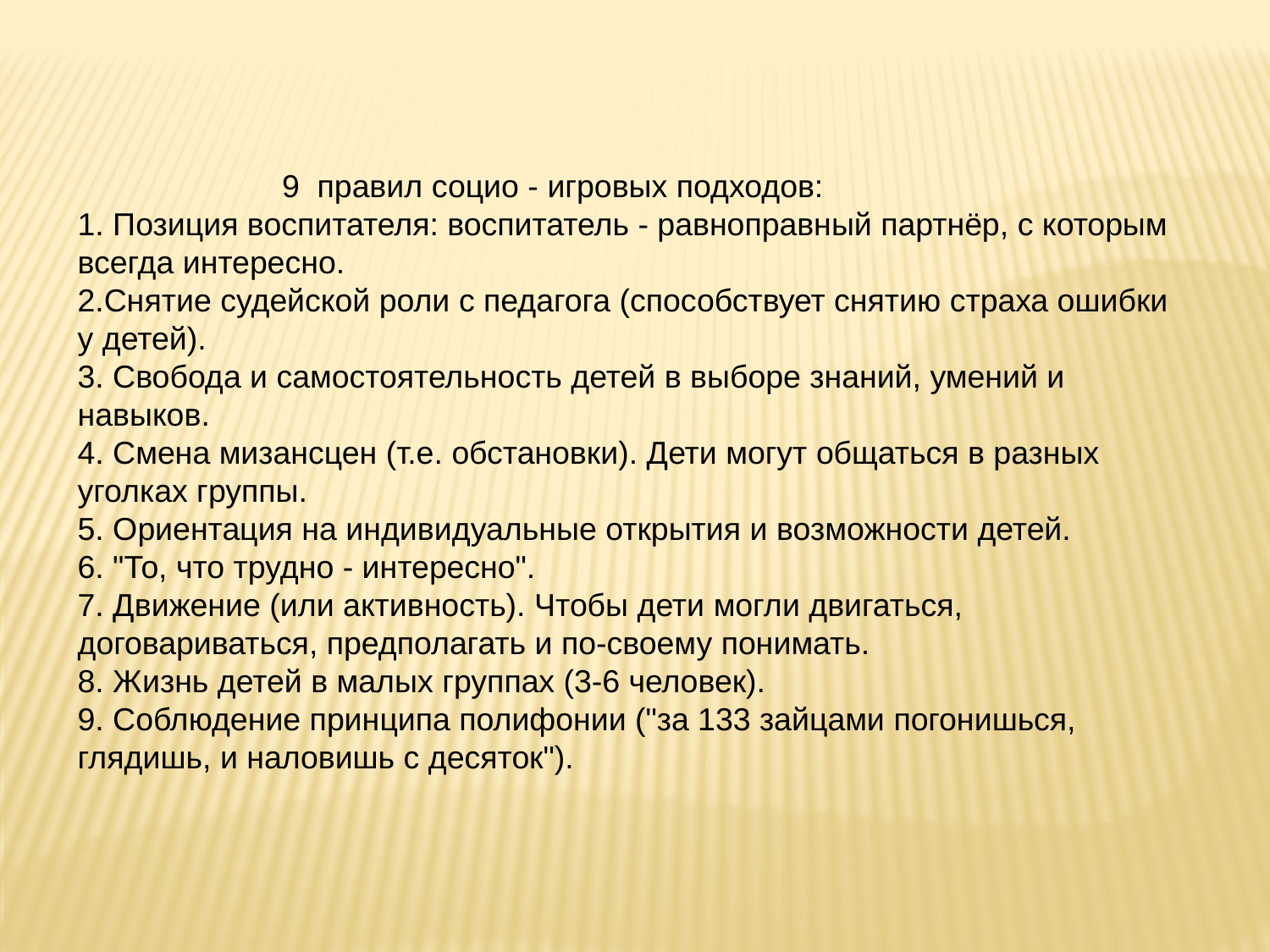

9  правил социо - игровых подходов:
1. Позиция воспитателя: воспитатель - равноправный партнёр, с которым
всегда интересно.
2.Снятие судейской роли с педагога (способствует снятию страха ошибки у детей).
3. Свобода и самостоятельность детей в выборе знаний, умений и навыков.
4. Смена мизансцен (т.е. обстановки). Дети могут общаться в разных уголках группы.
5. Ориентация на индивидуальные открытия и возможности детей.
6. "То, что трудно - интересно".
7. Движение (или активность). Чтобы дети могли двигаться, договариваться, предполагать и по-своему понимать.
8. Жизнь детей в малых группах (3-6 человек).
9. Соблюдение принципа полифонии ("за 133 зайцами погонишься, глядишь, и наловишь с десяток").